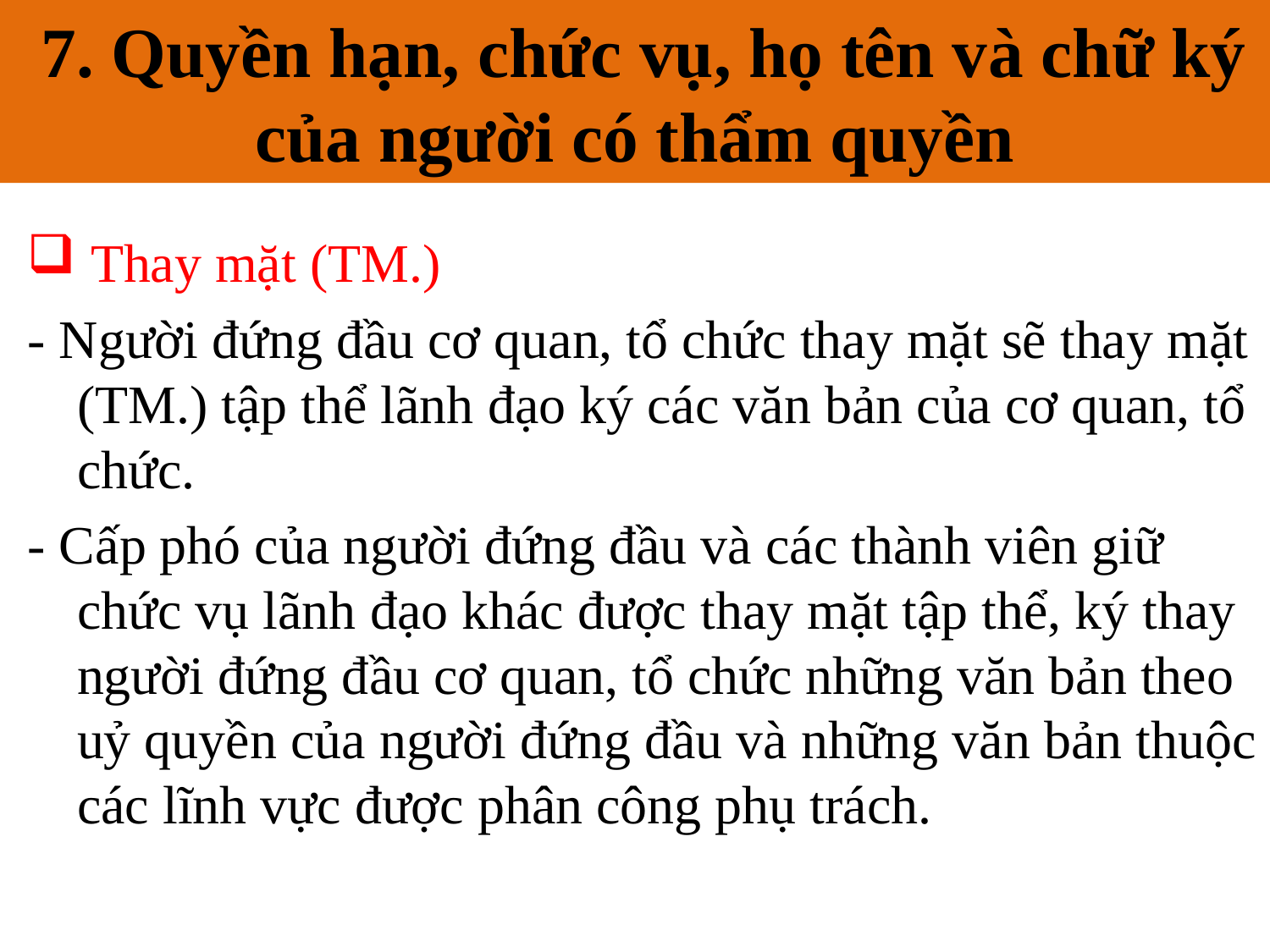

7. Quyền hạn, chức vụ, họ tên và chữ ký của người có thẩm quyền
# 7. Quyền hạn, chức vụ, họ tên và chữ ký của người có thẩm quyền
 Thay mặt (TM.)
- Người đứng đầu cơ quan, tổ chức thay mặt sẽ thay mặt (TM.) tập thể lãnh đạo ký các văn bản của cơ quan, tổ chức.
- Cấp phó của người đứng đầu và các thành viên giữ chức vụ lãnh đạo khác được thay mặt tập thể, ký thay người đứng đầu cơ quan, tổ chức những văn bản theo uỷ quyền của người đứng đầu và những văn bản thuộc các lĩnh vực được phân công phụ trách.